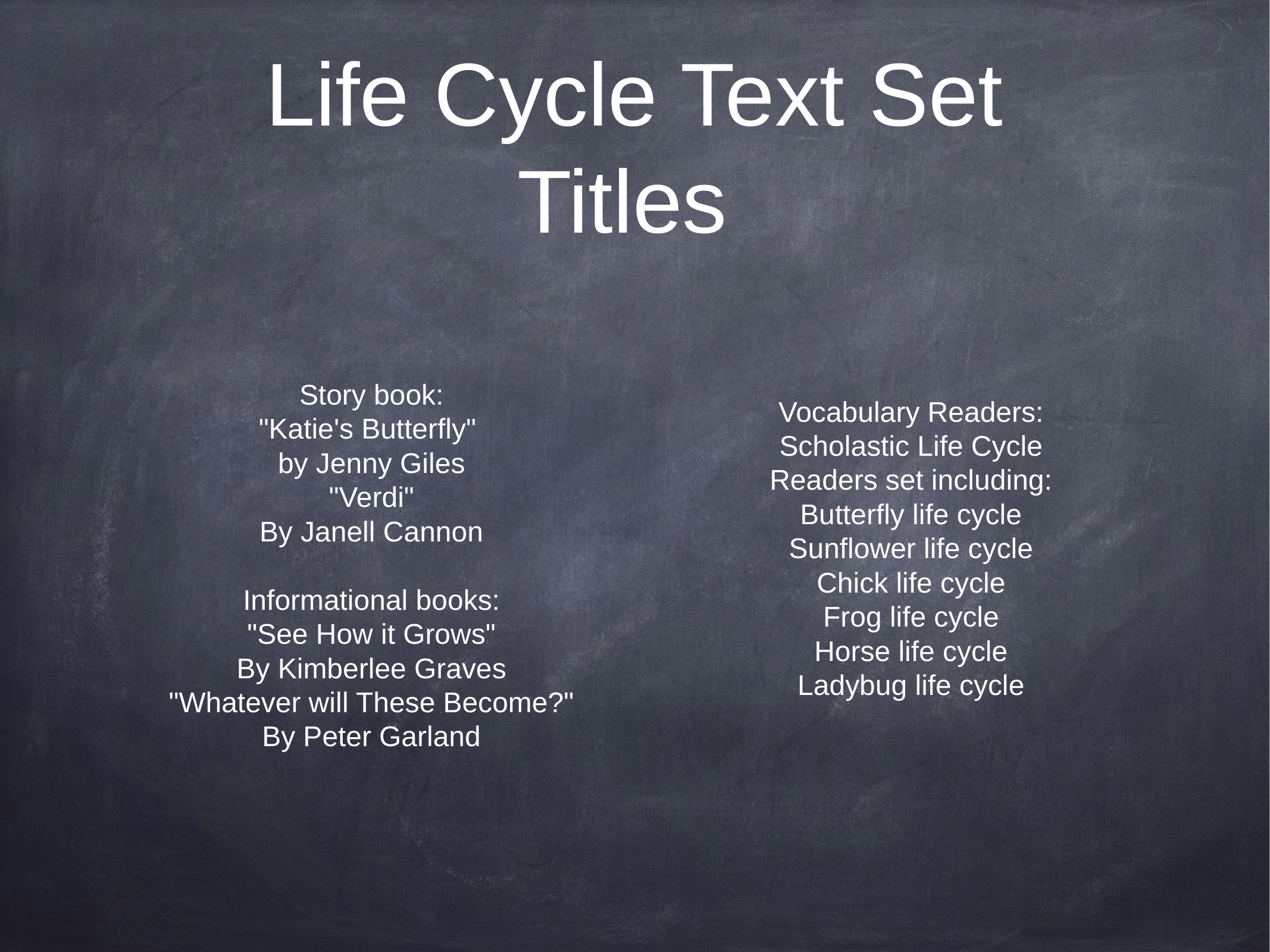

# Life Cycle Text Set
Titles

Story book:
"Katie's Butterfly"
by Jenny Giles
"Verdi"
By Janell Cannon

Informational books:
"See How it Grows"
By Kimberlee Graves
"Whatever will These Become?"
By Peter Garland
Vocabulary Readers:
Scholastic Life Cycle
Readers set including:
Butterfly life cycle
Sunflower life cycle
Chick life cycle
Frog life cycle
Horse life cycle
Ladybug life cycle